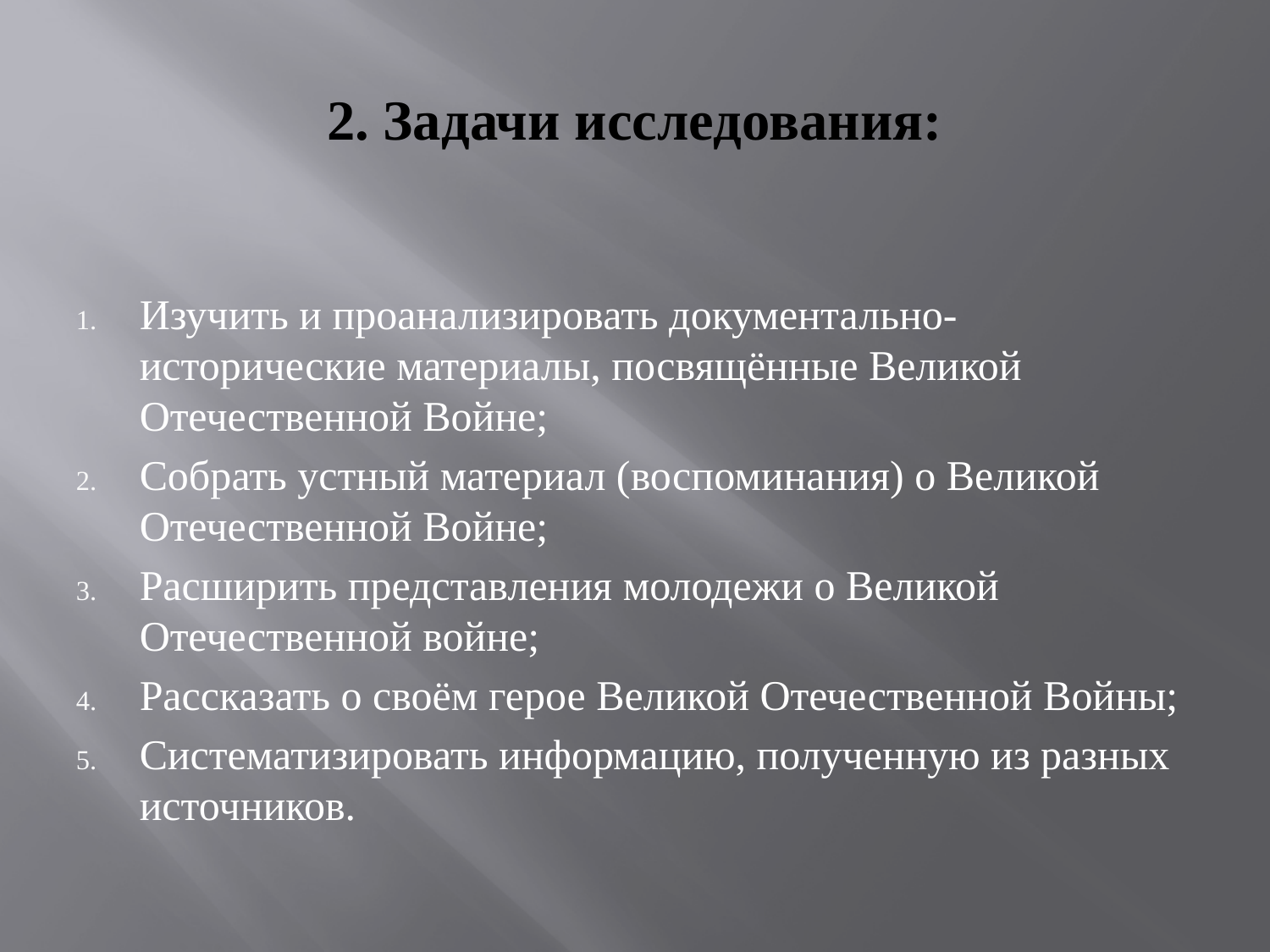

# 2. Задачи исследования:

Изучить и проанализировать документально-исторические материалы, посвящённые Великой Отечественной Войне;
Собрать устный материал (воспоминания) о Великой Отечественной Войне;
Расширить представления молодежи о Великой Отечественной войне;
Рассказать о своём герое Великой Отечественной Войны;
Систематизировать информацию, полученную из разных источников.